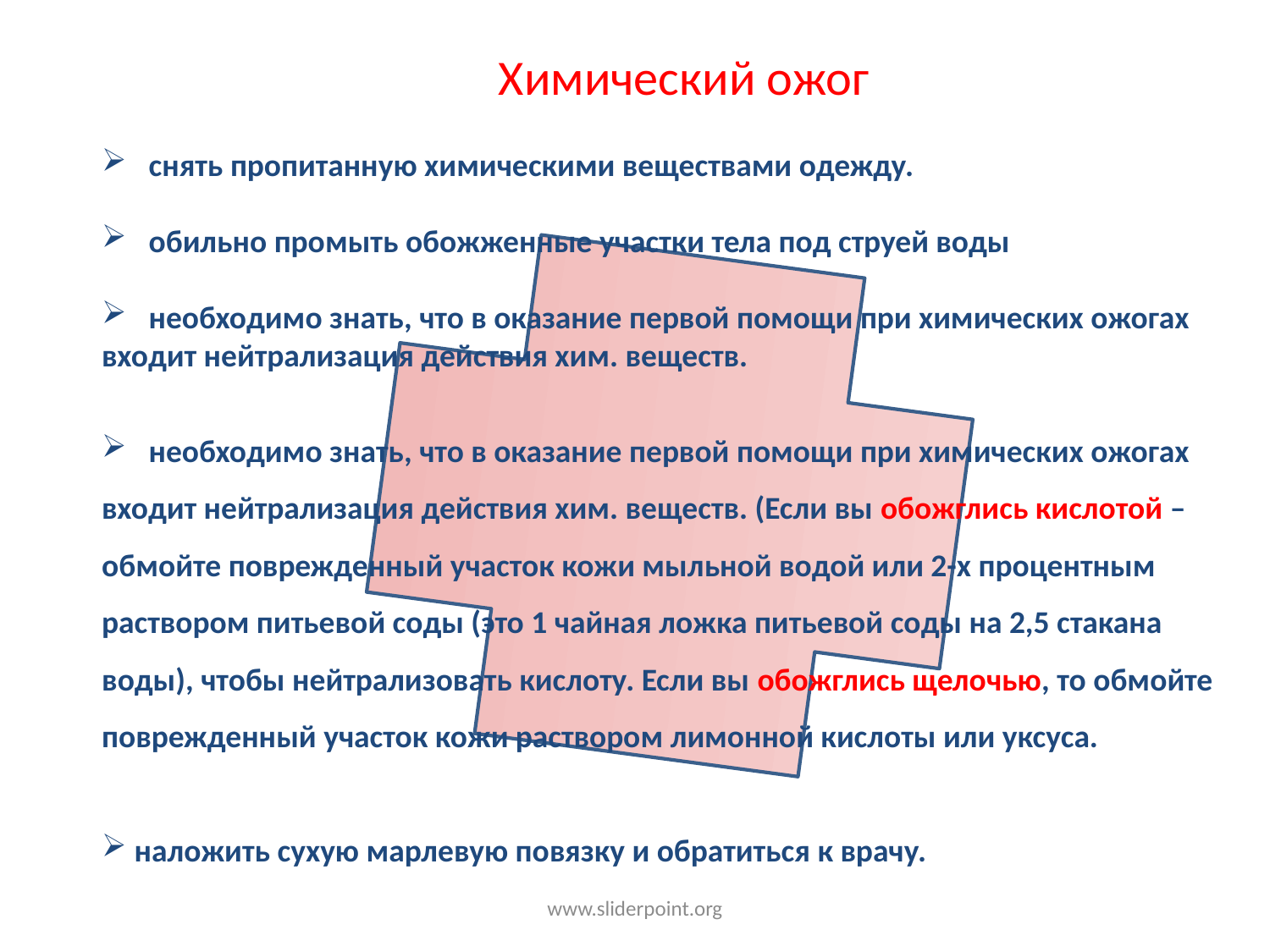

Химический ожог
   снять пропитанную химическими веществами одежду.

   обильно промыть обожженные участки тела под струей воды

   необходимо знать, что в оказание первой помощи при химических ожогах входит нейтрализация действия хим. веществ.

   необходимо знать, что в оказание первой помощи при химических ожогах входит нейтрализация действия хим. веществ. (Если вы обожглись кислотой – обмойте поврежденный участок кожи мыльной водой или 2-х процентным раствором питьевой соды (это 1 чайная ложка питьевой соды на 2,5 стакана воды), чтобы нейтрализовать кислоту. Если вы обожглись щелочью, то обмойте поврежденный участок кожи раствором лимонной кислоты или уксуса.

 наложить сухую марлевую повязку и обратиться к врачу.

www.sliderpoint.org